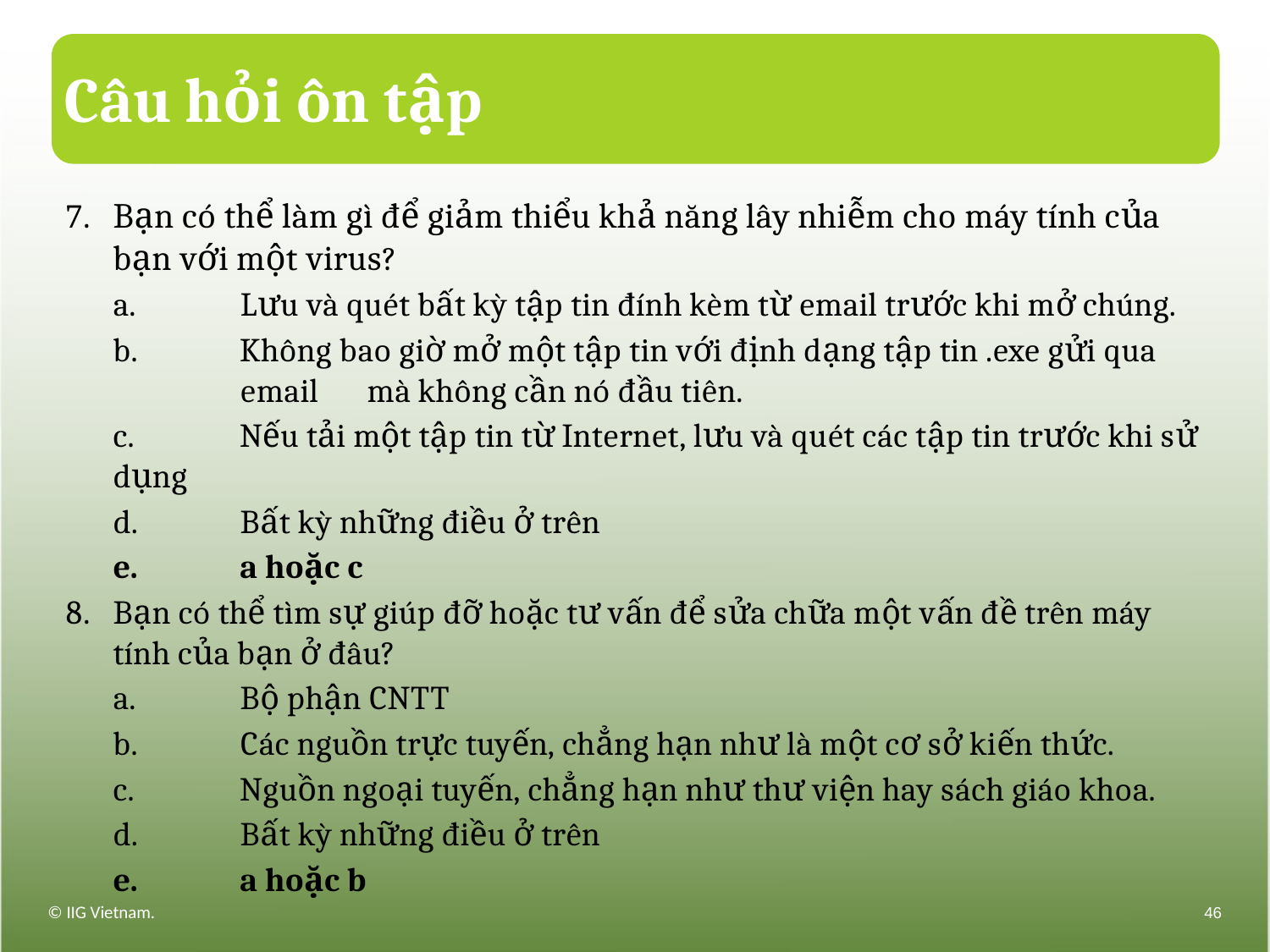

# Câu hỏi ôn tập
7.	Bạn có thể làm gì để giảm thiểu khả năng lây nhiễm cho máy tính của bạn với một virus?
	a. 	Lưu và quét bất kỳ tập tin đính kèm từ email trước khi mở chúng.
	b. 	Không bao giờ mở một tập tin với định dạng tập tin .exe gửi qua 	email 	mà không cần nó đầu tiên.
	c. 	Nếu tải một tập tin từ Internet, lưu và quét các tập tin trước khi sử dụng
	d. 	Bất kỳ những điều ở trên
	e. 	a hoặc c
8. 	Bạn có thể tìm sự giúp đỡ hoặc tư vấn để sửa chữa một vấn đề trên máy tính của bạn ở đâu?
	a. 	Bộ phận CNTT
	b. 	Các nguồn trực tuyến, chẳng hạn như là một cơ sở kiến thức.
	c. 	Nguồn ngoại tuyến, chẳng hạn như thư viện hay sách giáo khoa.
	d. 	Bất kỳ những điều ở trên
	e. 	a hoặc b
© IIG Vietnam.
46